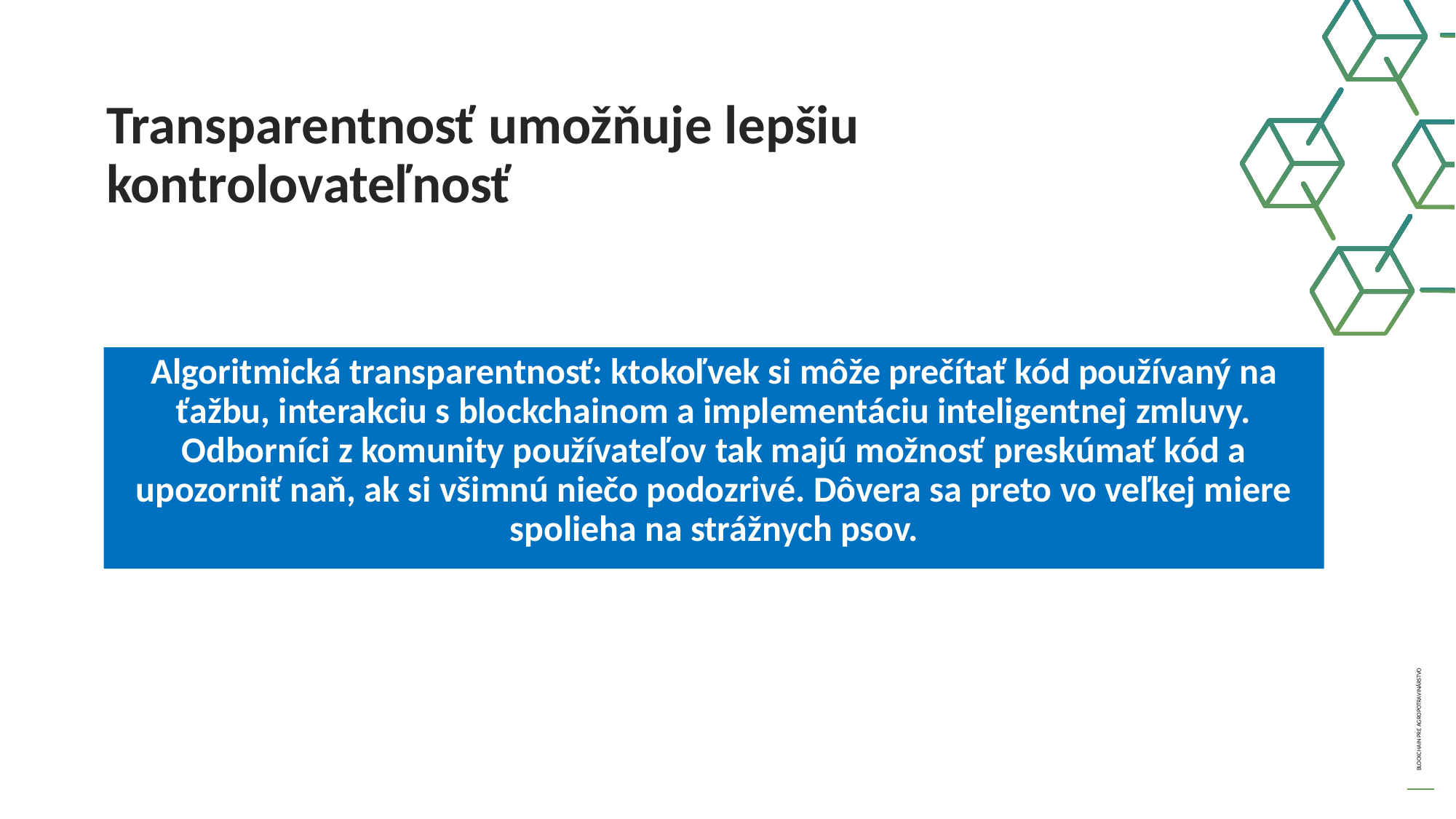

Transparentnosť umožňuje lepšiu kontrolovateľnosť
Algoritmická transparentnosť: ktokoľvek si môže prečítať kód používaný na ťažbu, interakciu s blockchainom a implementáciu inteligentnej zmluvy. Odborníci z komunity používateľov tak majú možnosť preskúmať kód a upozorniť naň, ak si všimnú niečo podozrivé. Dôvera sa preto vo veľkej miere spolieha na strážnych psov.